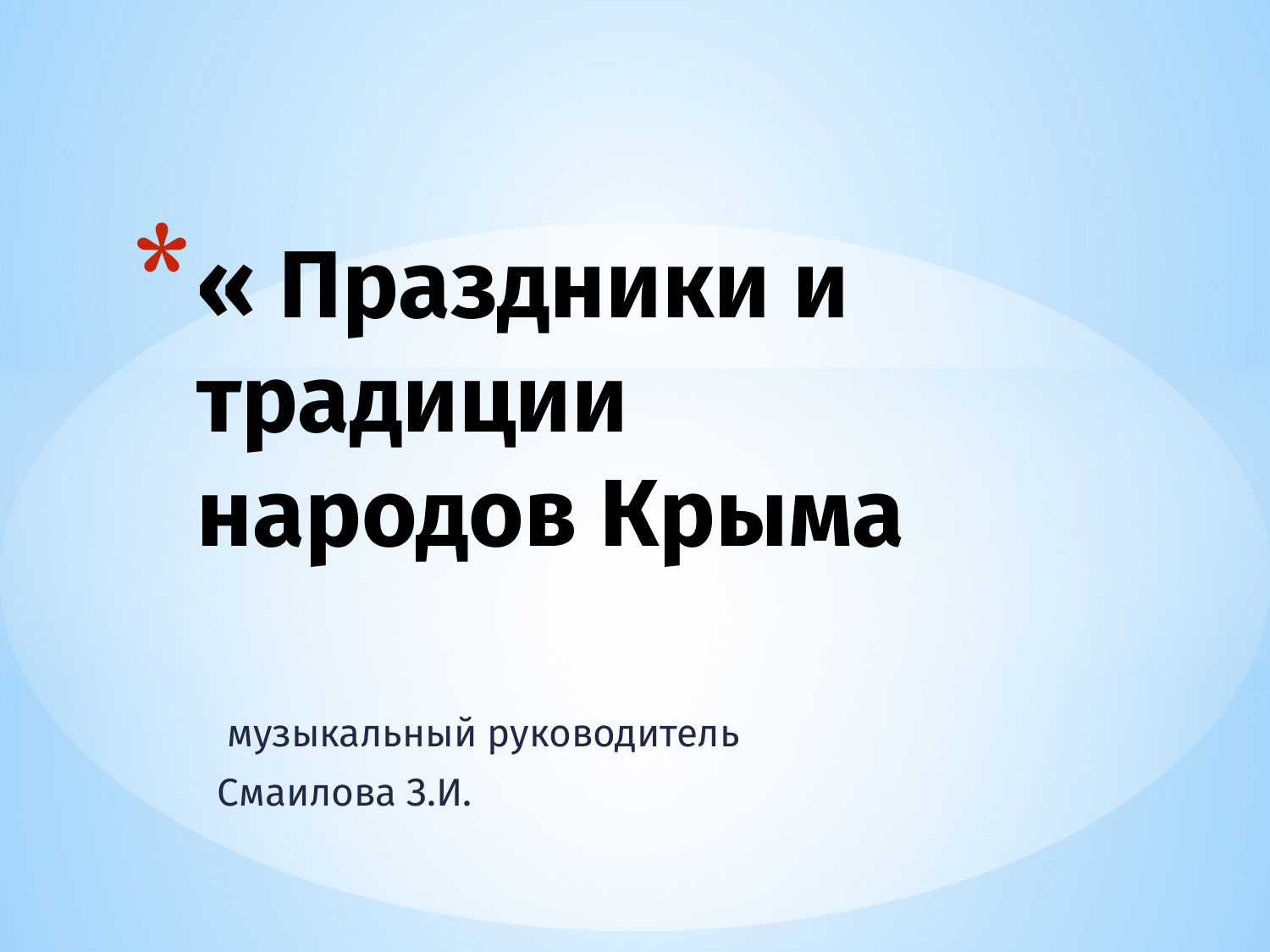

# « Праздники и традиции народов Крыма
 музыкальный руководитель
Смаилова З.И.